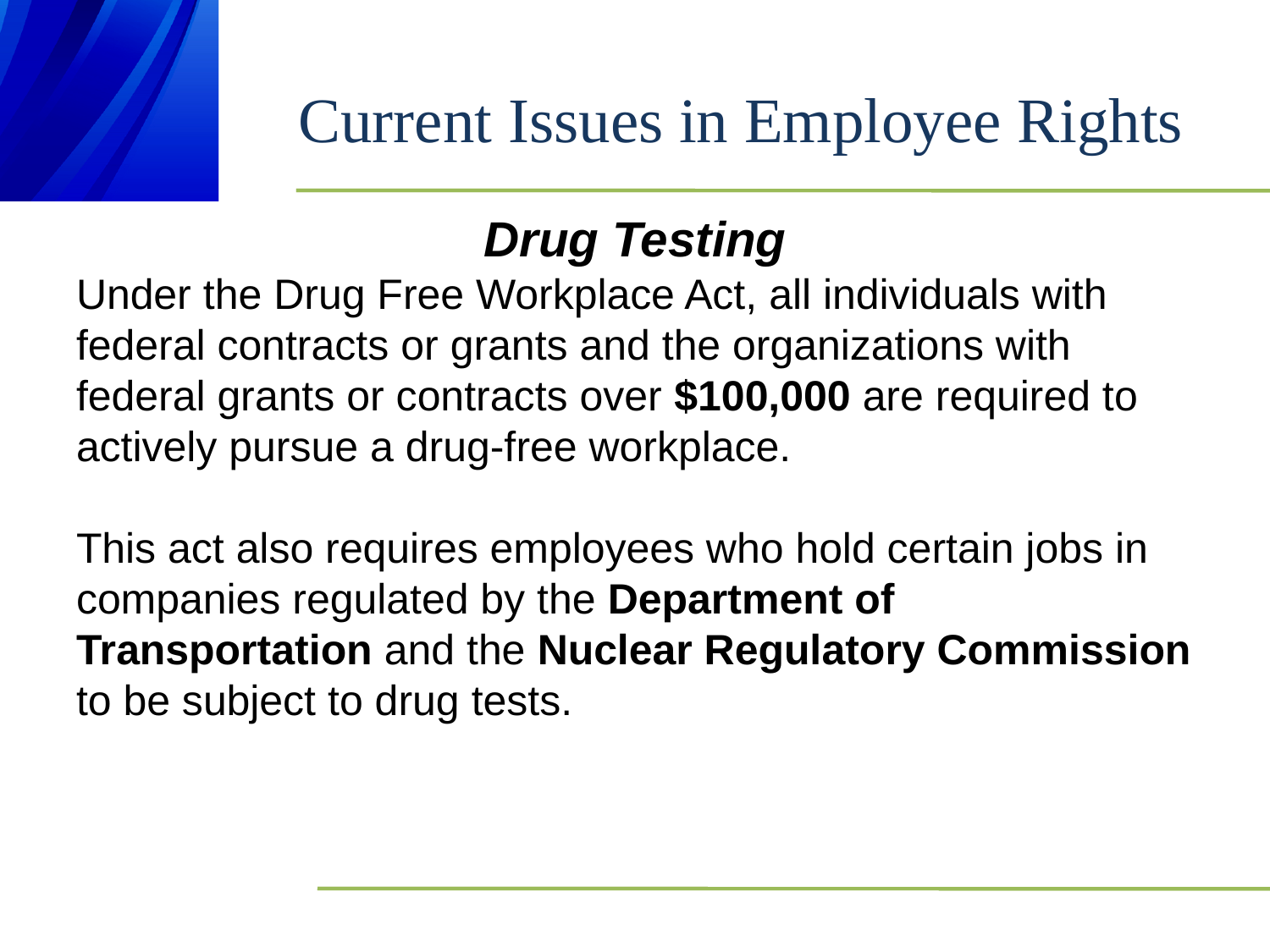

# Current Issues in Employee Rights
Drug Testing
Under the Drug Free Workplace Act, all individuals with federal contracts or grants and the organizations with federal grants or contracts over $100,000 are required to actively pursue a drug-free workplace.

This act also requires employees who hold certain jobs in companies regulated by the Department of Transportation and the Nuclear Regulatory Commission to be subject to drug tests.